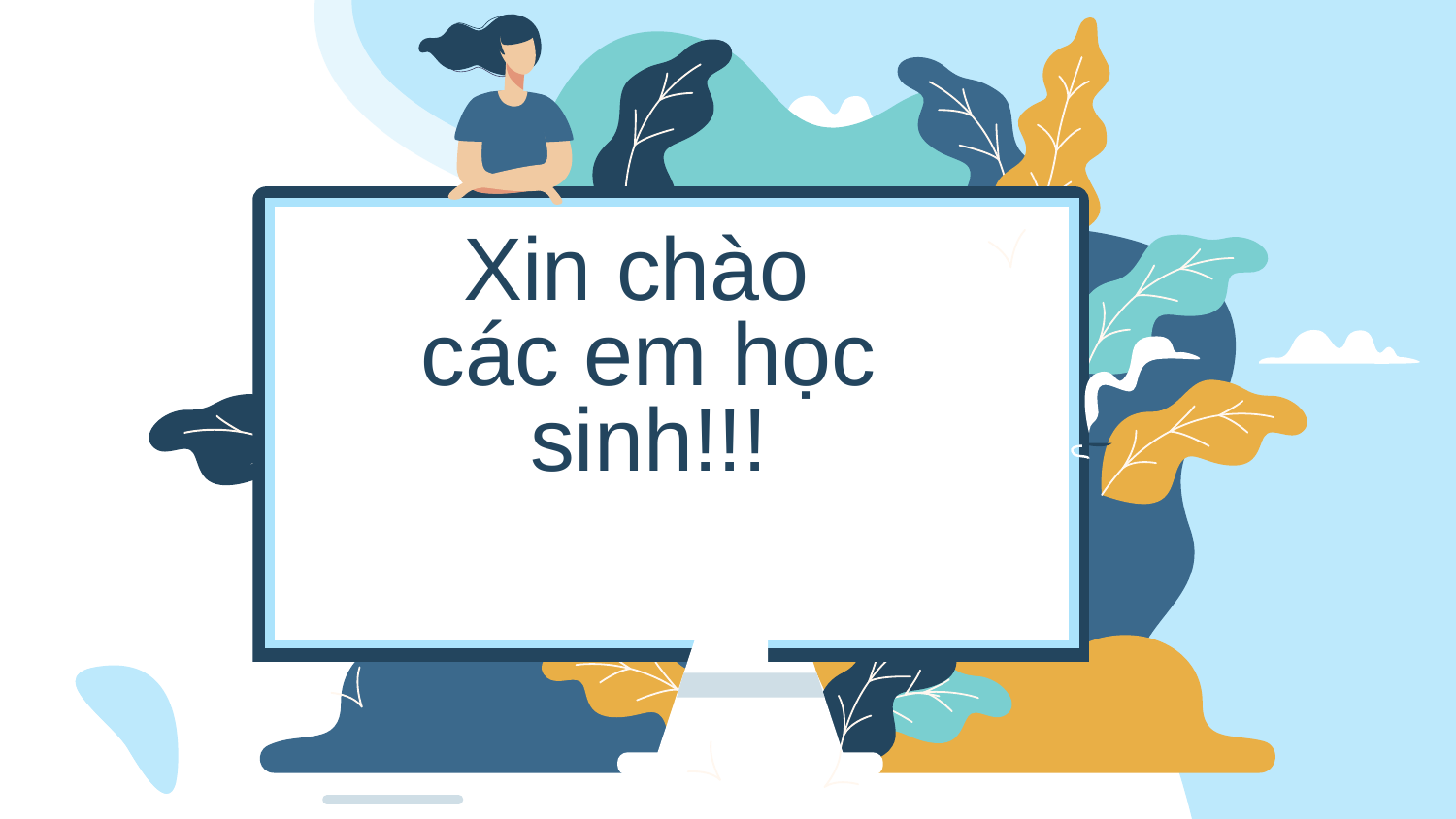

# Xin chào các em học sinh!!!